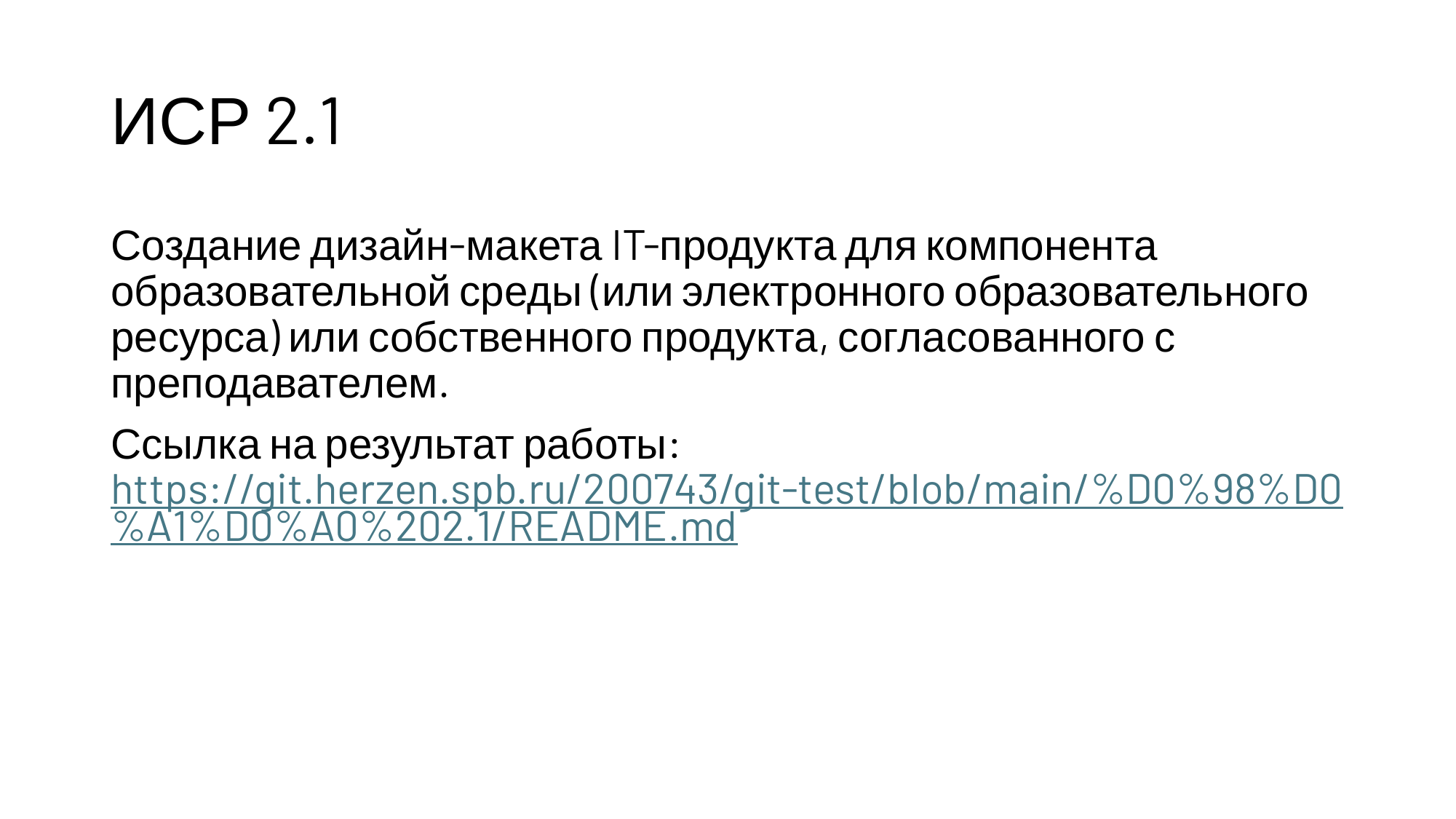

# ИСР 2.1
Создание дизайн-макета IT-продукта для компонента образовательной среды (или электронного образовательного ресурса) или собственного продукта, согласованного с преподавателем.
Ссылка на результат работы: https://git.herzen.spb.ru/200743/git-test/blob/main/%D0%98%D0%A1%D0%A0%202.1/README.md